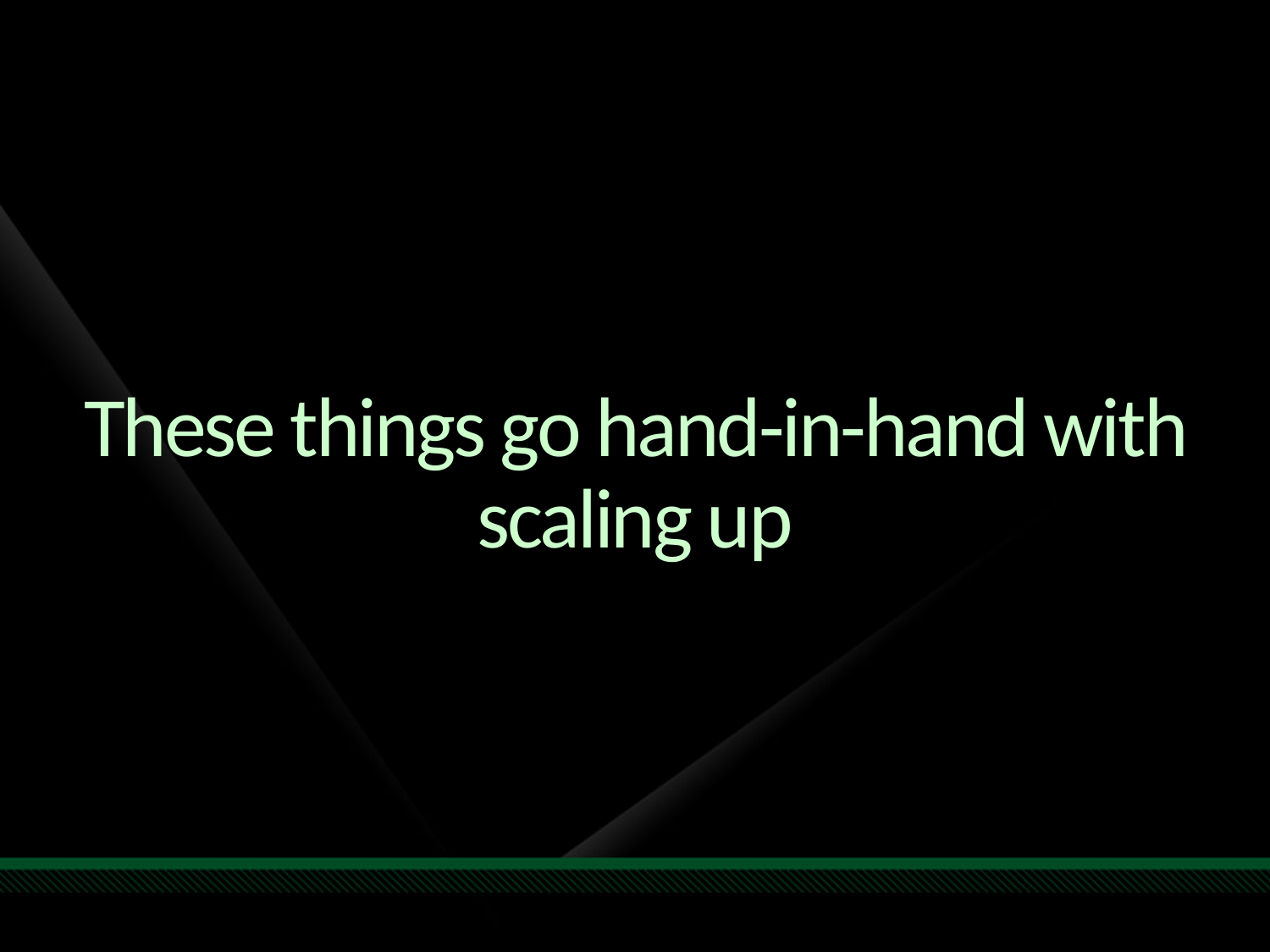

# These things go hand-in-hand with scaling up